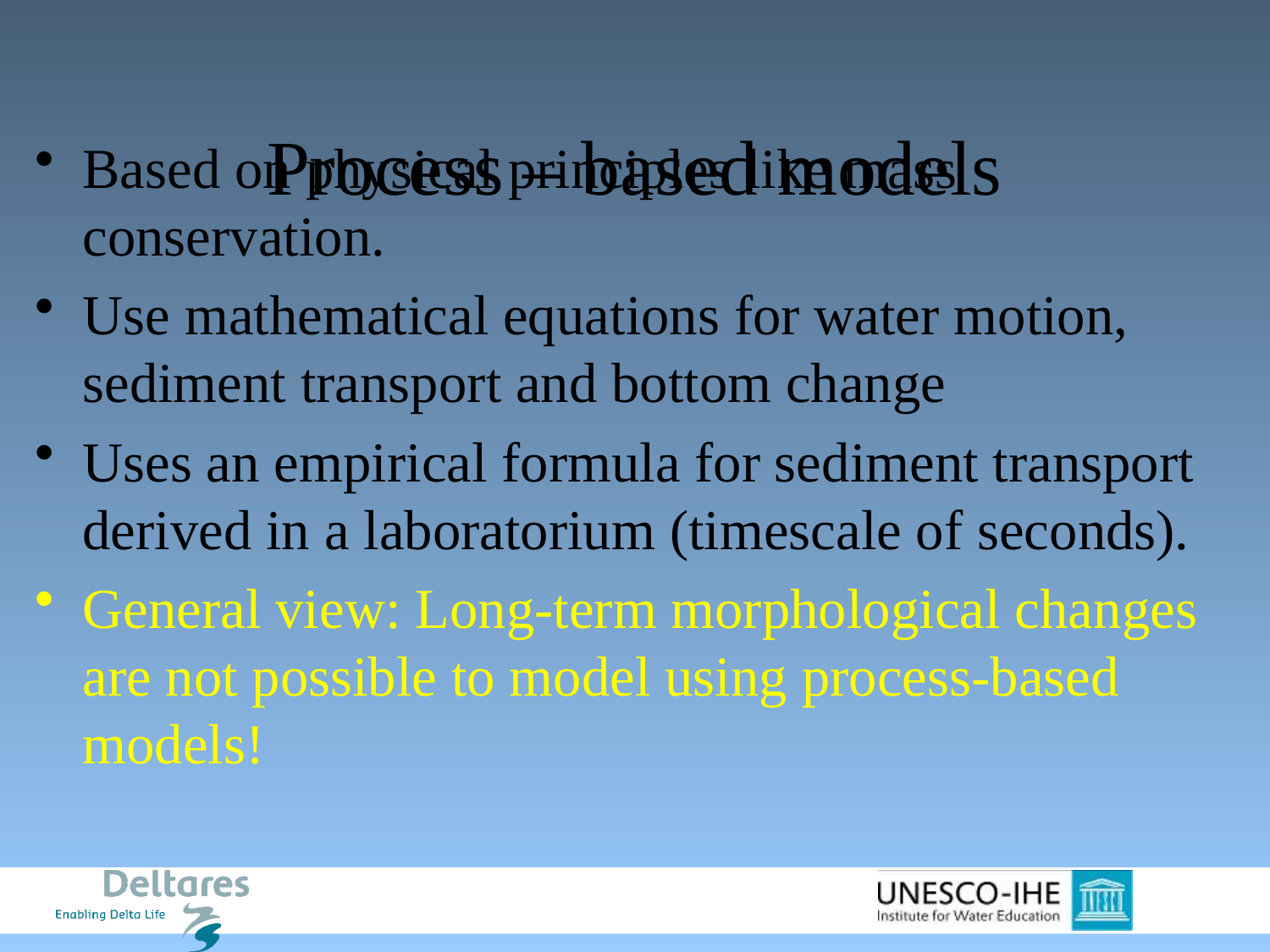

# Process – based models
Based on physical principles like mass conservation.
Use mathematical equations for water motion, sediment transport and bottom change
Uses an empirical formula for sediment transport derived in a laboratorium (timescale of seconds).
General view: Long-term morphological changes are not possible to model using process-based models!